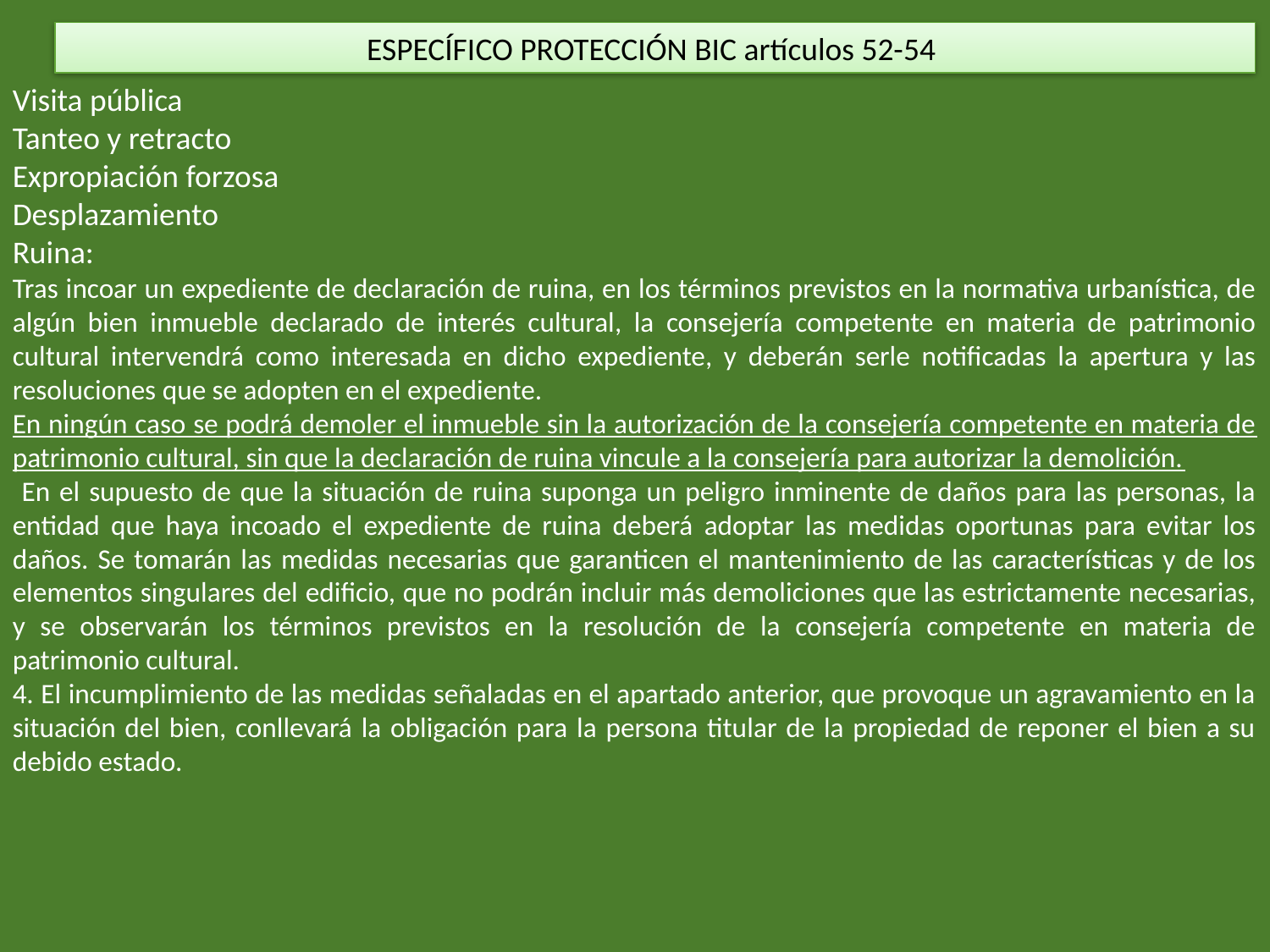

ESPECÍFICO PROTECCIÓN BIC artículos 52-54
Visita pública
Tanteo y retracto
Expropiación forzosa
Desplazamiento
Ruina:
Tras incoar un expediente de declaración de ruina, en los términos previstos en la normativa urbanística, de algún bien inmueble declarado de interés cultural, la consejería competente en materia de patrimonio cultural intervendrá como interesada en dicho expediente, y deberán serle notificadas la apertura y las resoluciones que se adopten en el expediente.
En ningún caso se podrá demoler el inmueble sin la autorización de la consejería competente en materia de patrimonio cultural, sin que la declaración de ruina vincule a la consejería para autorizar la demolición.
 En el supuesto de que la situación de ruina suponga un peligro inminente de daños para las personas, la entidad que haya incoado el expediente de ruina deberá adoptar las medidas oportunas para evitar los daños. Se tomarán las medidas necesarias que garanticen el mantenimiento de las características y de los elementos singulares del edificio, que no podrán incluir más demoliciones que las estrictamente necesarias, y se observarán los términos previstos en la resolución de la consejería competente en materia de patrimonio cultural.
4. El incumplimiento de las medidas señaladas en el apartado anterior, que provoque un agravamiento en la situación del bien, conllevará la obligación para la persona titular de la propiedad de reponer el bien a su debido estado.